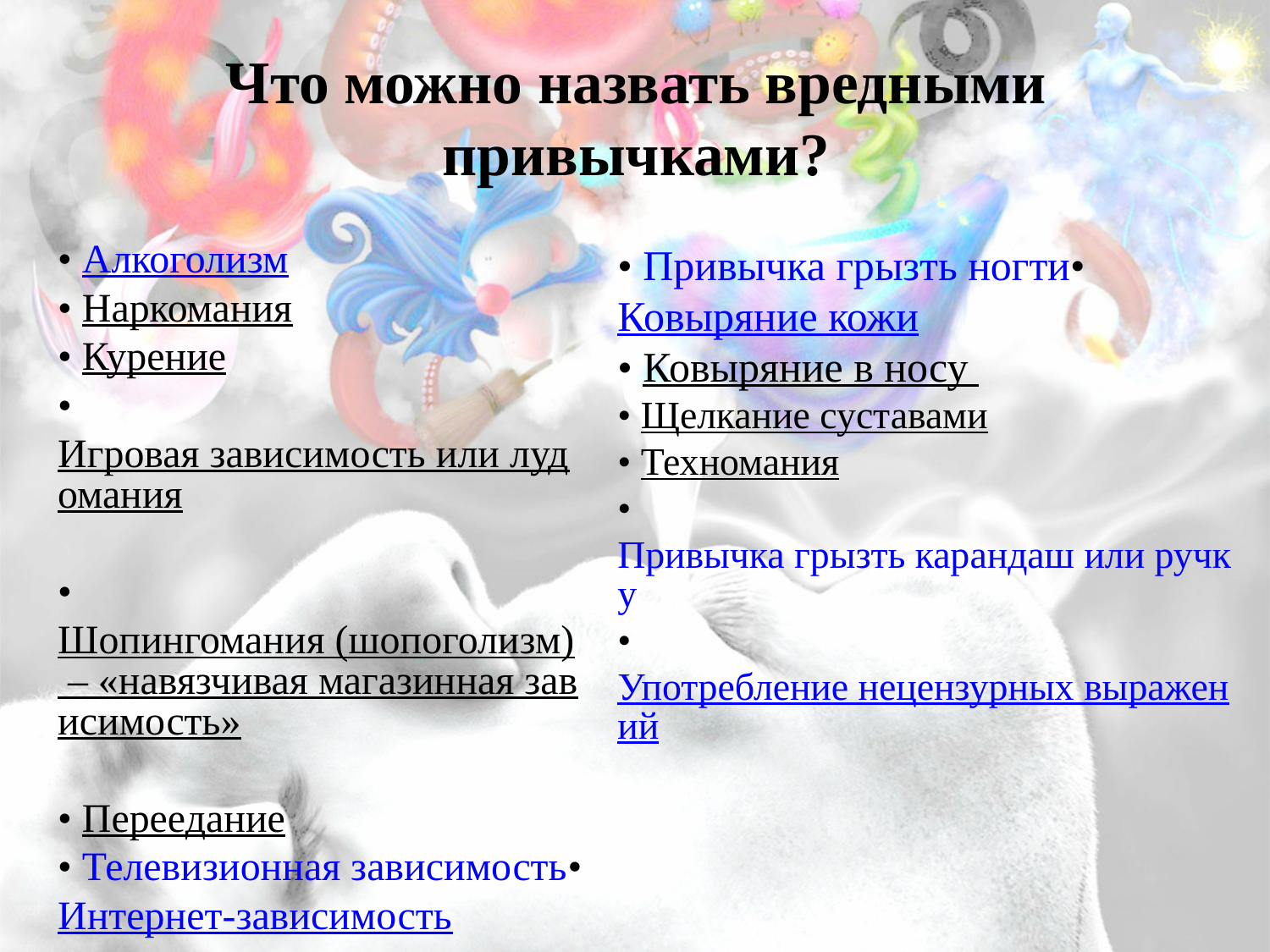

# Что можно назвать вредными привычками?
• Алкоголизм
• Наркомания
• Курение
• Игровая зависимость или лудомания
• Шопингомания (шопоголизм) – «навязчивая магазинная зависимость»
• Переедание
• Телевизионная зависимость
• Интернет-зависимость
• Привычка грызть ногти
• Ковыряние кожи
• Ковыряние в носу
• Щелкание суставами 
• Техномания
• Привычка грызть карандаш или ручку
• Употребление нецензурных выражений